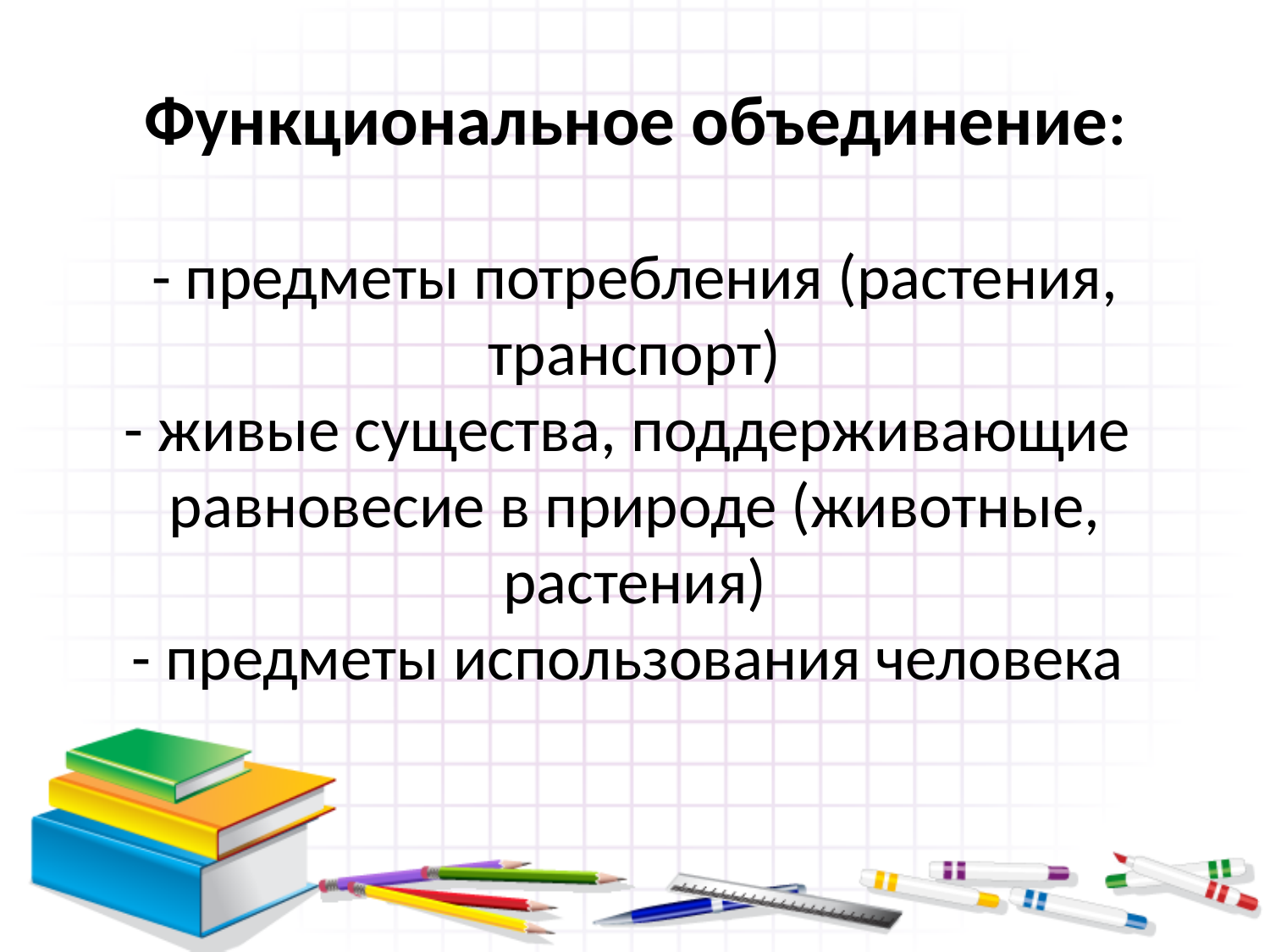

# Функциональное объединение: - предметы потребления (растения, транспорт) - живые существа, поддерживающие  равновесие в природе (животные, растения) - предметы использования человека